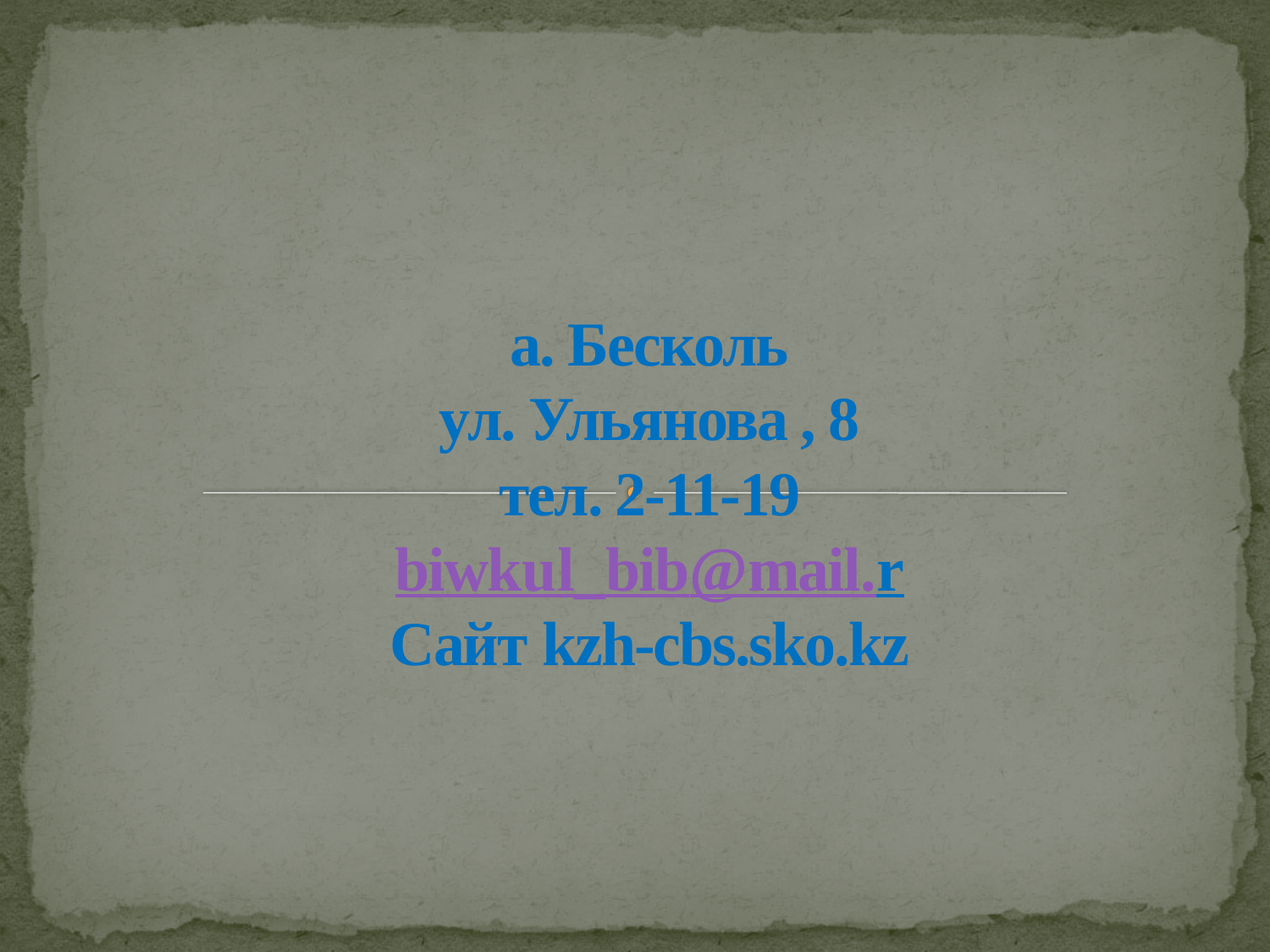

# а. Бесколь ул. Ульянова , 8 тел. 2-11-19 biwkul_bib@mail.r Сайт kzh-cbs.sko.kz